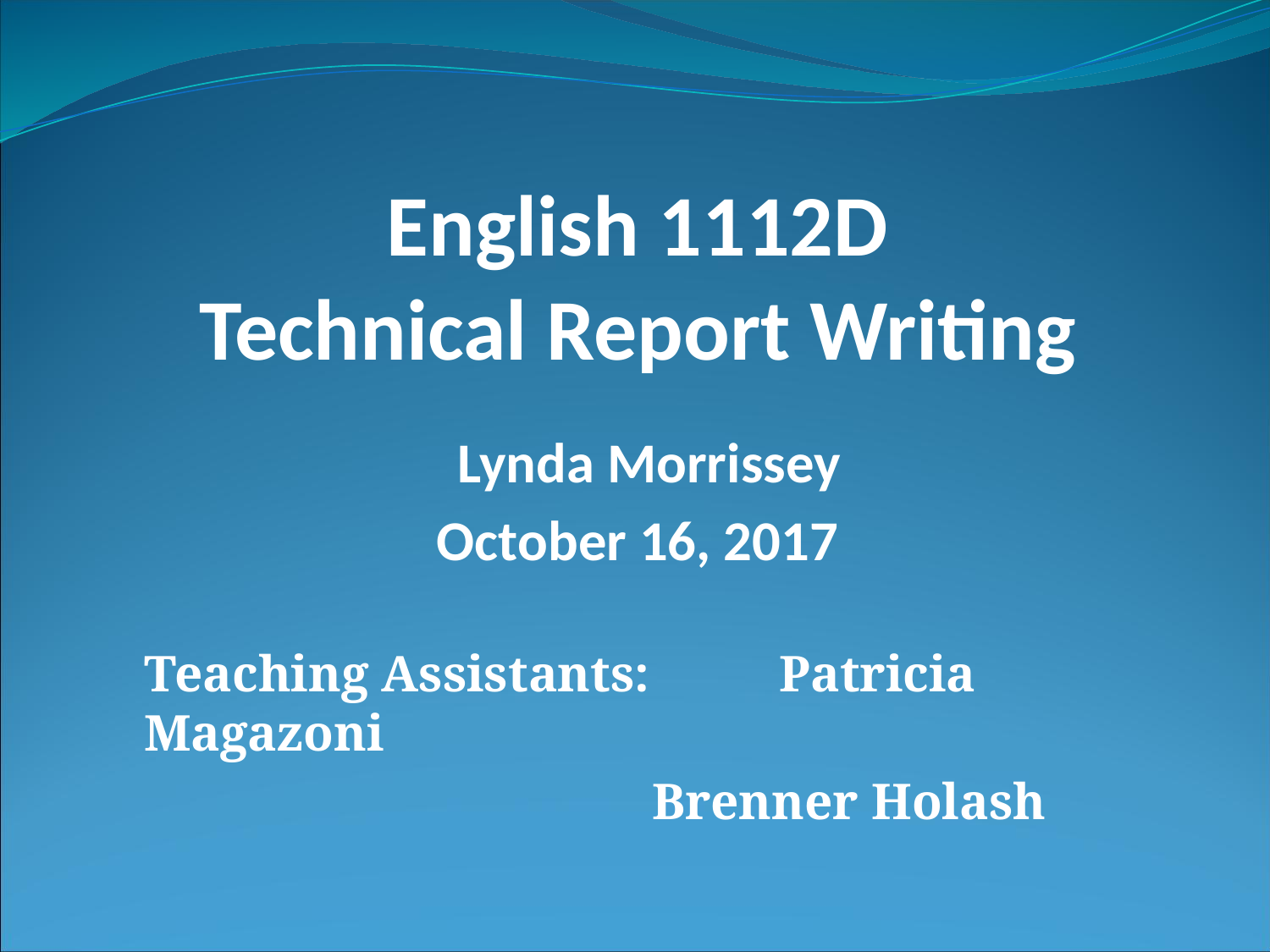

# English 1112D Technical Report Writing Lynda Morrissey October 16, 2017
Teaching Assistants:  	Patricia Magazoni
				Brenner Holash